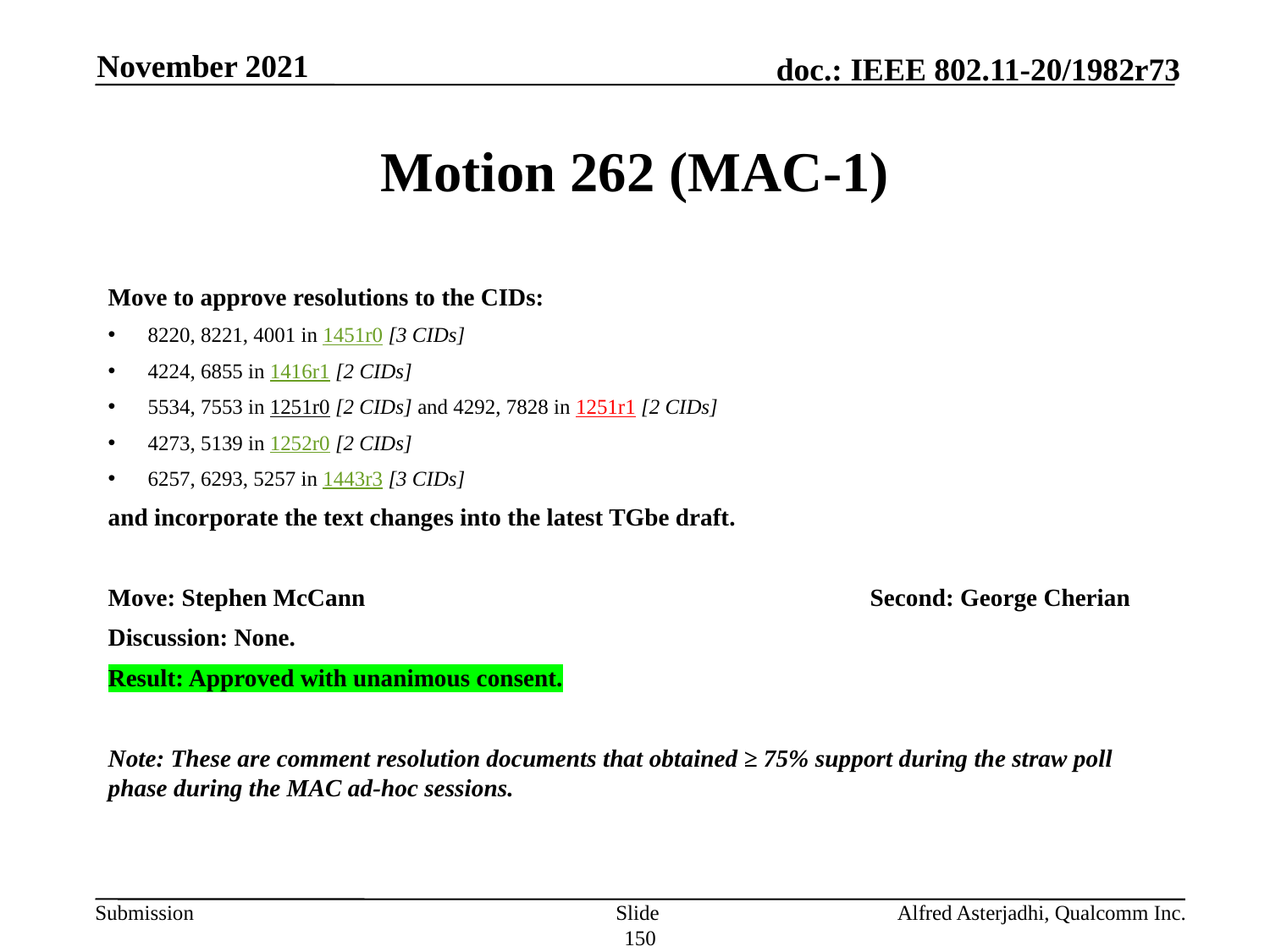

November 2021
# Motion 262 (MAC-1)
Move to approve resolutions to the CIDs:
8220, 8221, 4001 in 1451r0 [3 CIDs]
4224, 6855 in 1416r1 [2 CIDs]
5534, 7553 in 1251r0 [2 CIDs] and 4292, 7828 in 1251r1 [2 CIDs]
4273, 5139 in 1252r0 [2 CIDs]
6257, 6293, 5257 in 1443r3 [3 CIDs]
and incorporate the text changes into the latest TGbe draft.

Move: Stephen McCann				Second: George Cherian
Discussion: None.
Result: Approved with unanimous consent.

Note: These are comment resolution documents that obtained ≥ 75% support during the straw poll phase during the MAC ad-hoc sessions.

Slide 150
Alfred Asterjadhi, Qualcomm Inc.